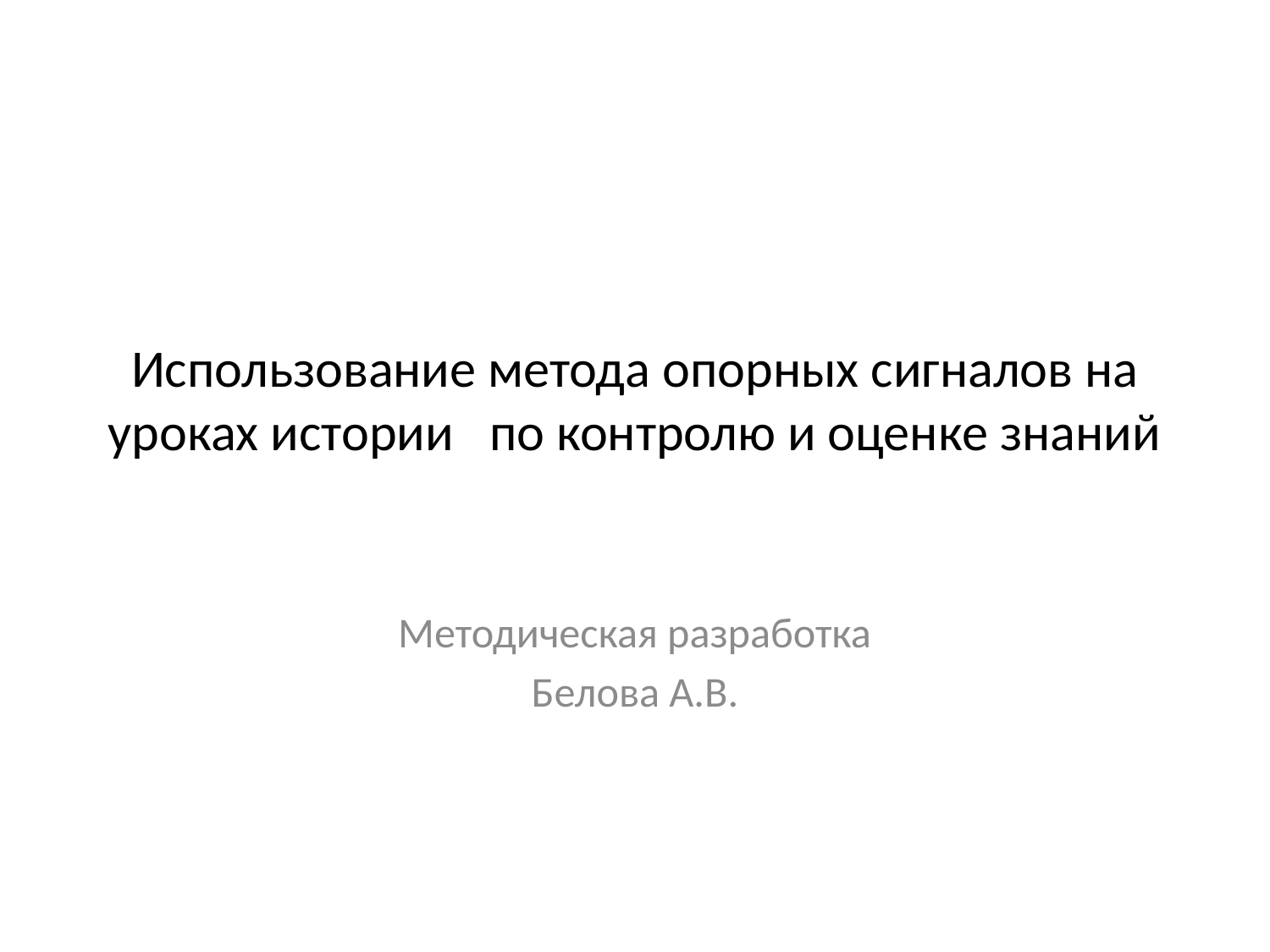

# Использование метода опорных сигналов на уроках истории   по контролю и оценке знаний
Методическая разработка
Методическая разработка
Белова А.В.
Белова А.В.